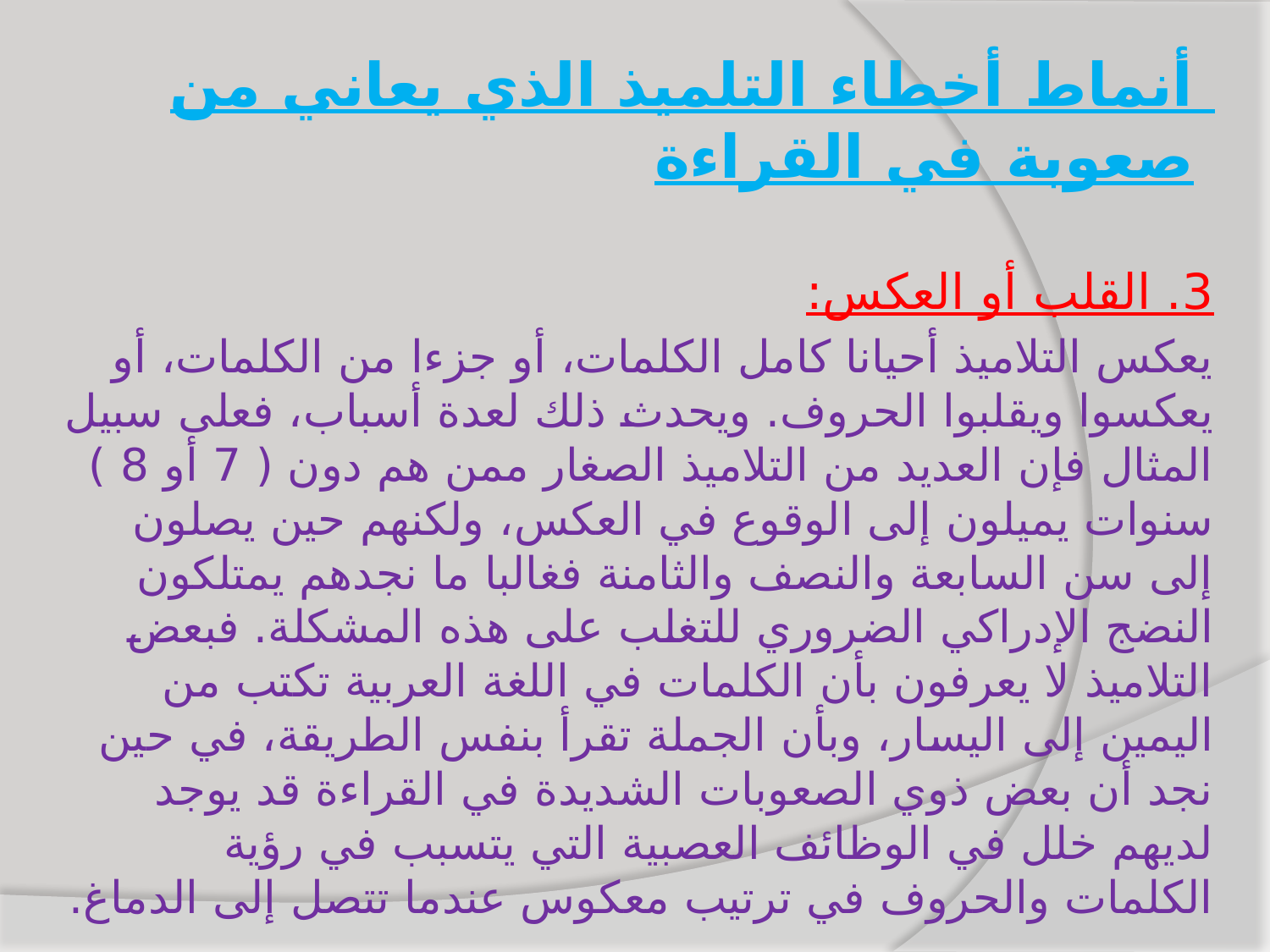

# أنماط أخطاء التلميذ الذي يعاني من صعوبة في القراءة
3. القلب أو العكس:
يعكس التلاميذ أحيانا كامل الكلمات، أو جزءا من الكلمات، أو يعكسوا ويقلبوا الحروف. ويحدث ذلك لعدة أسباب، فعلى سبيل المثال فإن العديد من التلاميذ الصغار ممن هم دون ( 7 أو 8 ) سنوات يميلون إلى الوقوع في العكس، ولكنهم حين يصلون إلى سن السابعة والنصف والثامنة فغالبا ما نجدهم يمتلكون النضج الإدراكي الضروري للتغلب على هذه المشكلة. فبعض التلاميذ لا يعرفون بأن الكلمات في اللغة العربية تكتب من اليمين إلى اليسار، وبأن الجملة تقرأ بنفس الطريقة، في حين نجد أن بعض ذوي الصعوبات الشديدة في القراءة قد يوجد لديهم خلل في الوظائف العصبية التي يتسبب في رؤية الكلمات والحروف في ترتيب معكوس عندما تتصل إلى الدماغ.